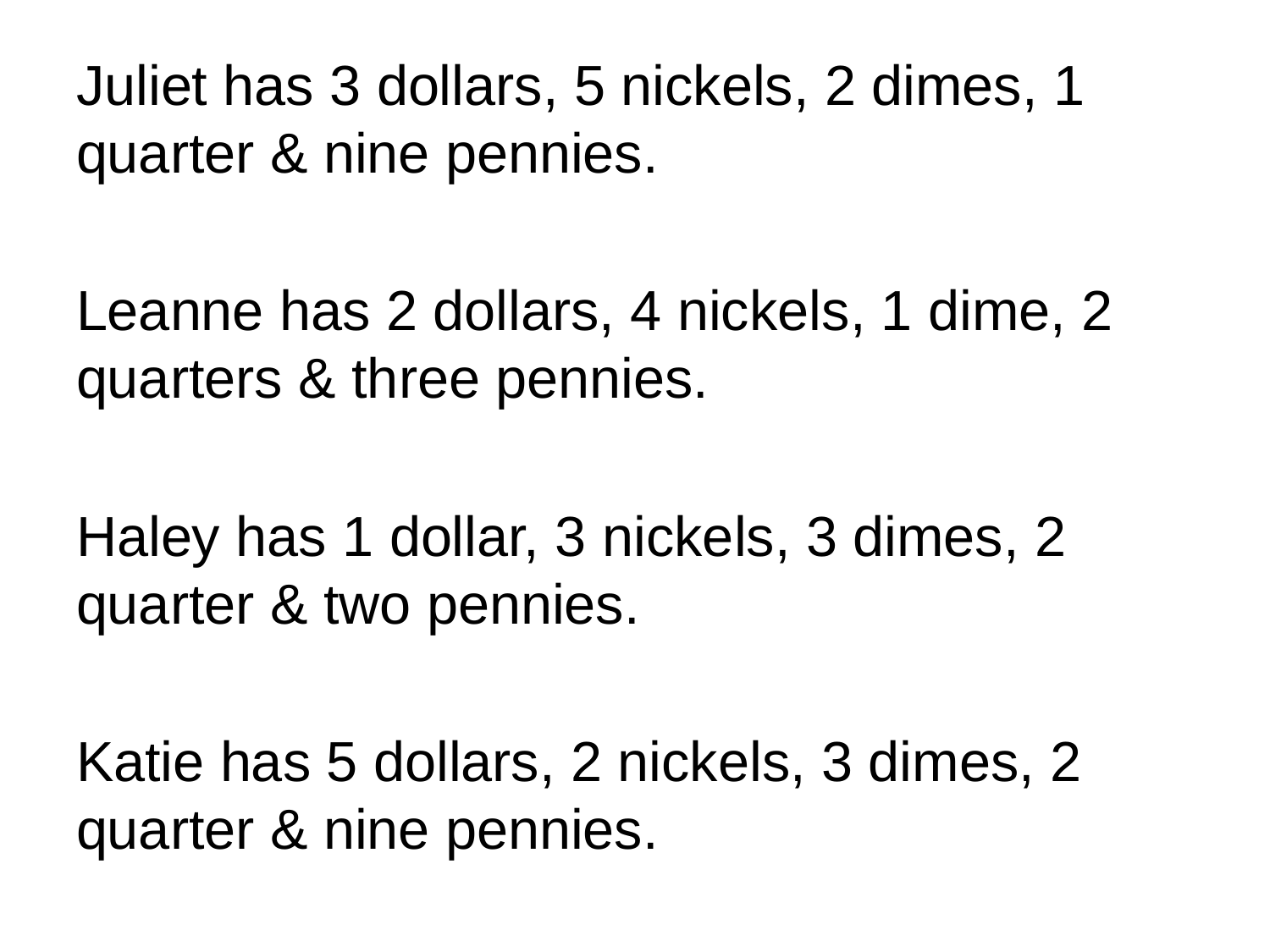

Juliet has 3 dollars, 5 nickels, 2 dimes, 1 quarter & nine pennies.

Leanne has 2 dollars, 4 nickels, 1 dime, 2 quarters & three pennies.

Haley has 1 dollar, 3 nickels, 3 dimes, 2 quarter & two pennies.

Katie has 5 dollars, 2 nickels, 3 dimes, 2 quarter & nine pennies.